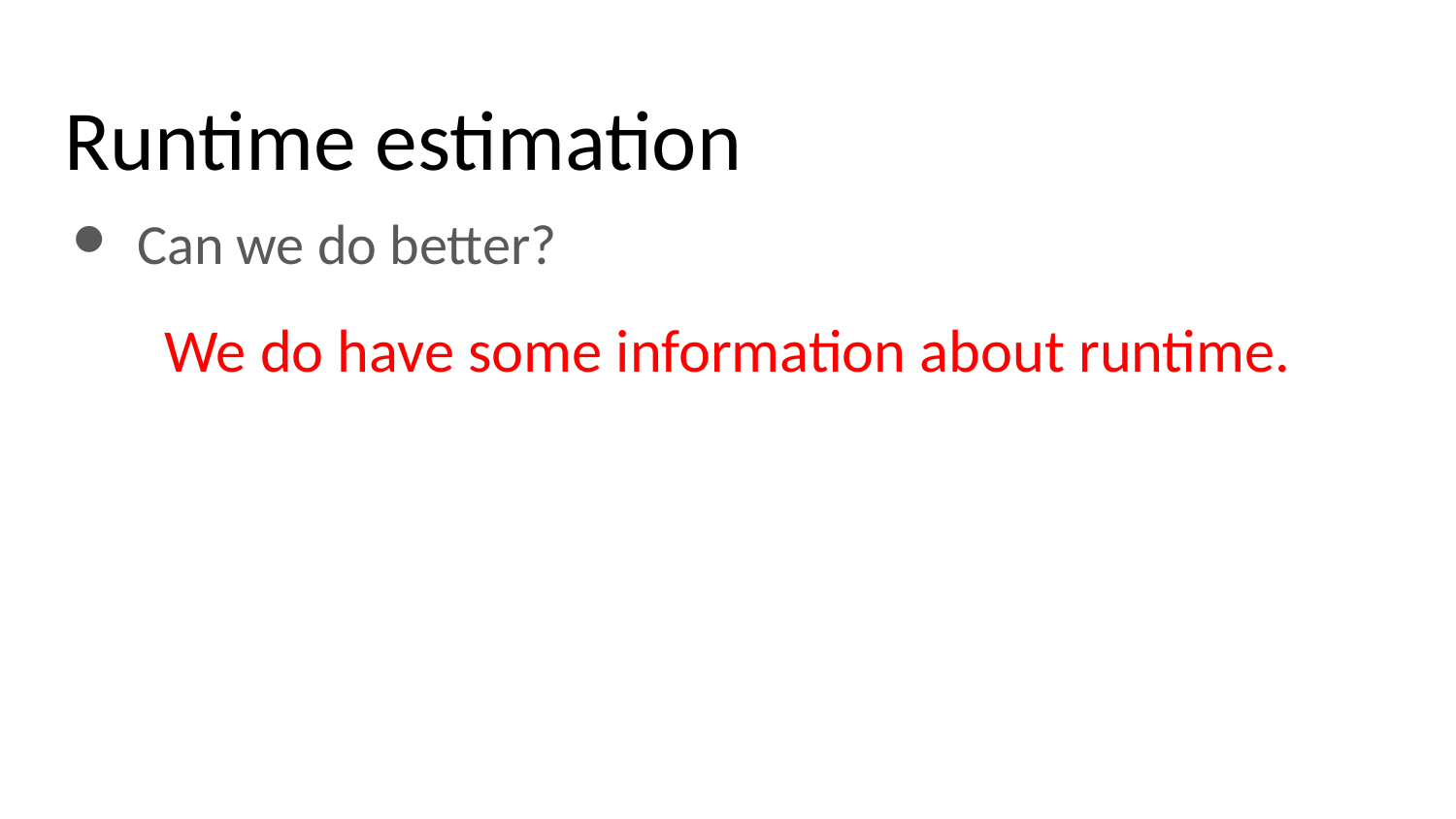

# Runtime estimation
Can we do better?
We do have some information about runtime.